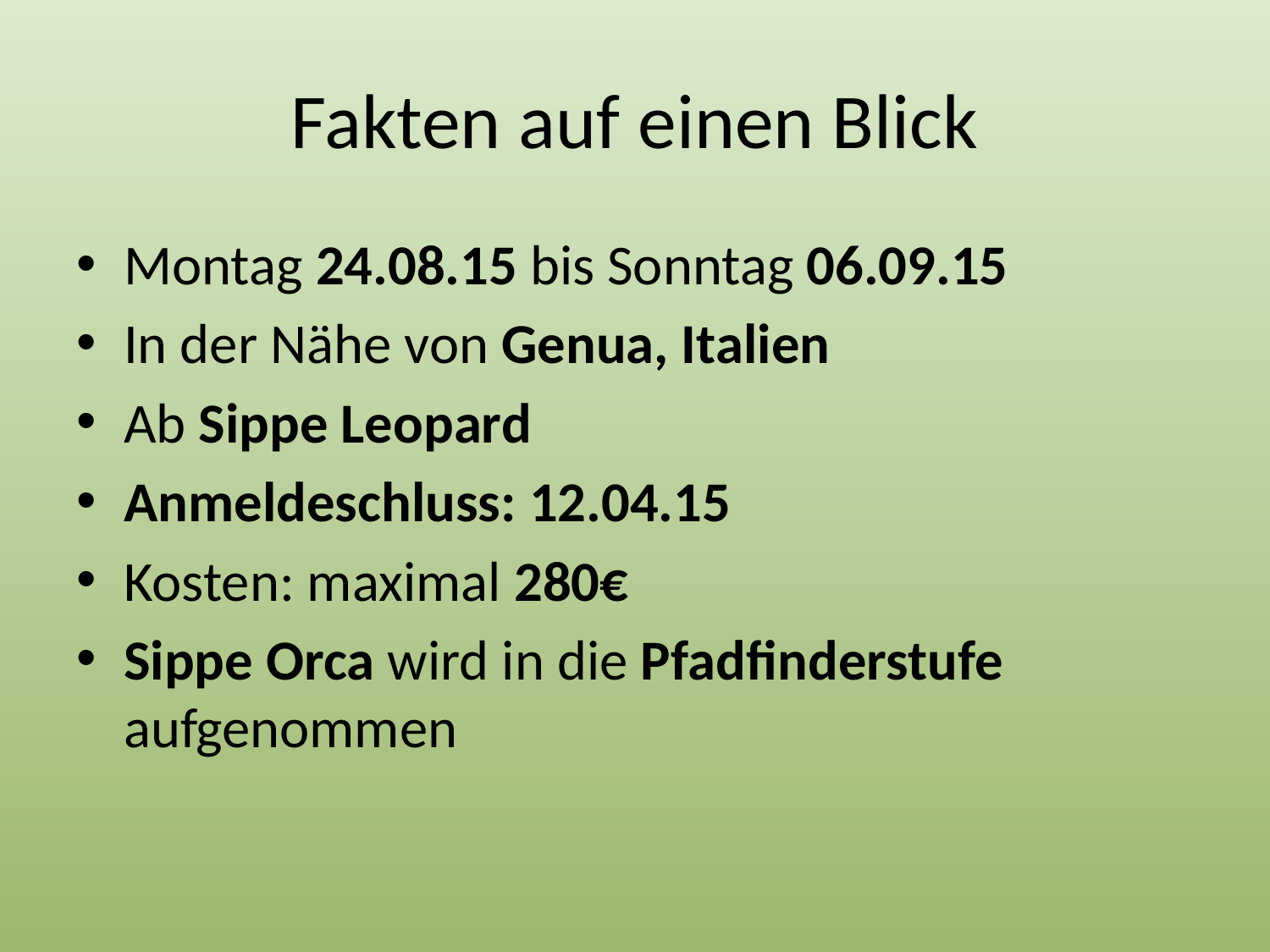

# Fakten auf einen Blick
Montag 24.08.15 bis Sonntag 06.09.15
In der Nähe von Genua, Italien
Ab Sippe Leopard
Anmeldeschluss: 12.04.15
Kosten: maximal 280€
Sippe Orca wird in die Pfadfinderstufe aufgenommen